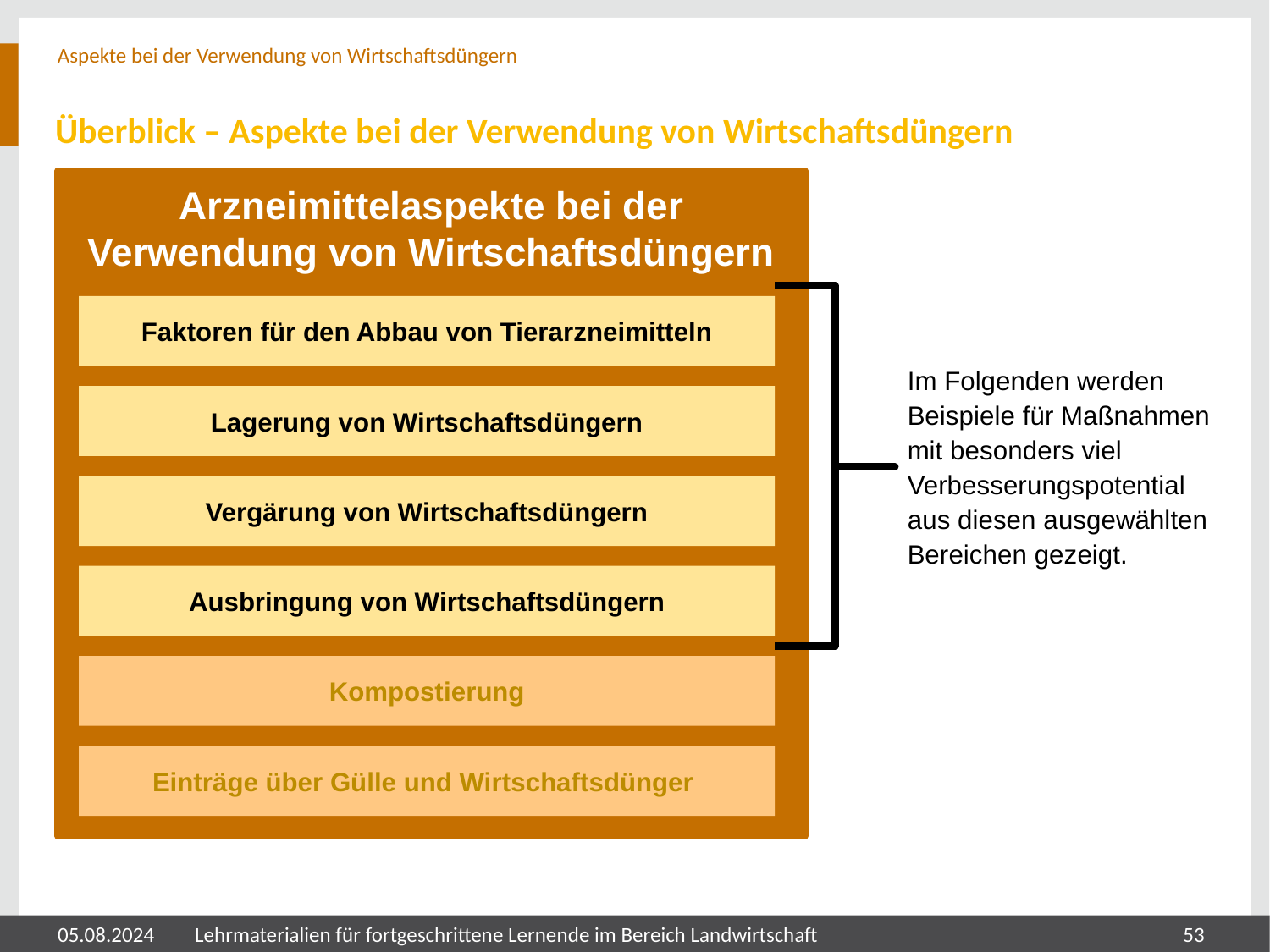

Aspekte bei der Verwendung von Wirtschaftsdüngern
# Überblick – Aspekte bei der Verwendung von Wirtschaftsdüngern

Arzneimittelaspekte bei der Verwendung von Wirtschaftsdüngern

Faktoren für den Abbau von Tierarzneimitteln
Im Folgenden werden Beispiele für Maßnahmen mit besonders viel Verbesserungspotential aus diesen ausgewählten Bereichen gezeigt.
Lagerung von Wirtschaftsdüngern
Vergärung von Wirtschaftsdüngern
Ausbringung von Wirtschaftsdüngern
Kompostierung
Einträge über Gülle und Wirtschaftsdünger
05.08.2024
Lehrmaterialien für fortgeschrittene Lernende im Bereich Landwirtschaft
53